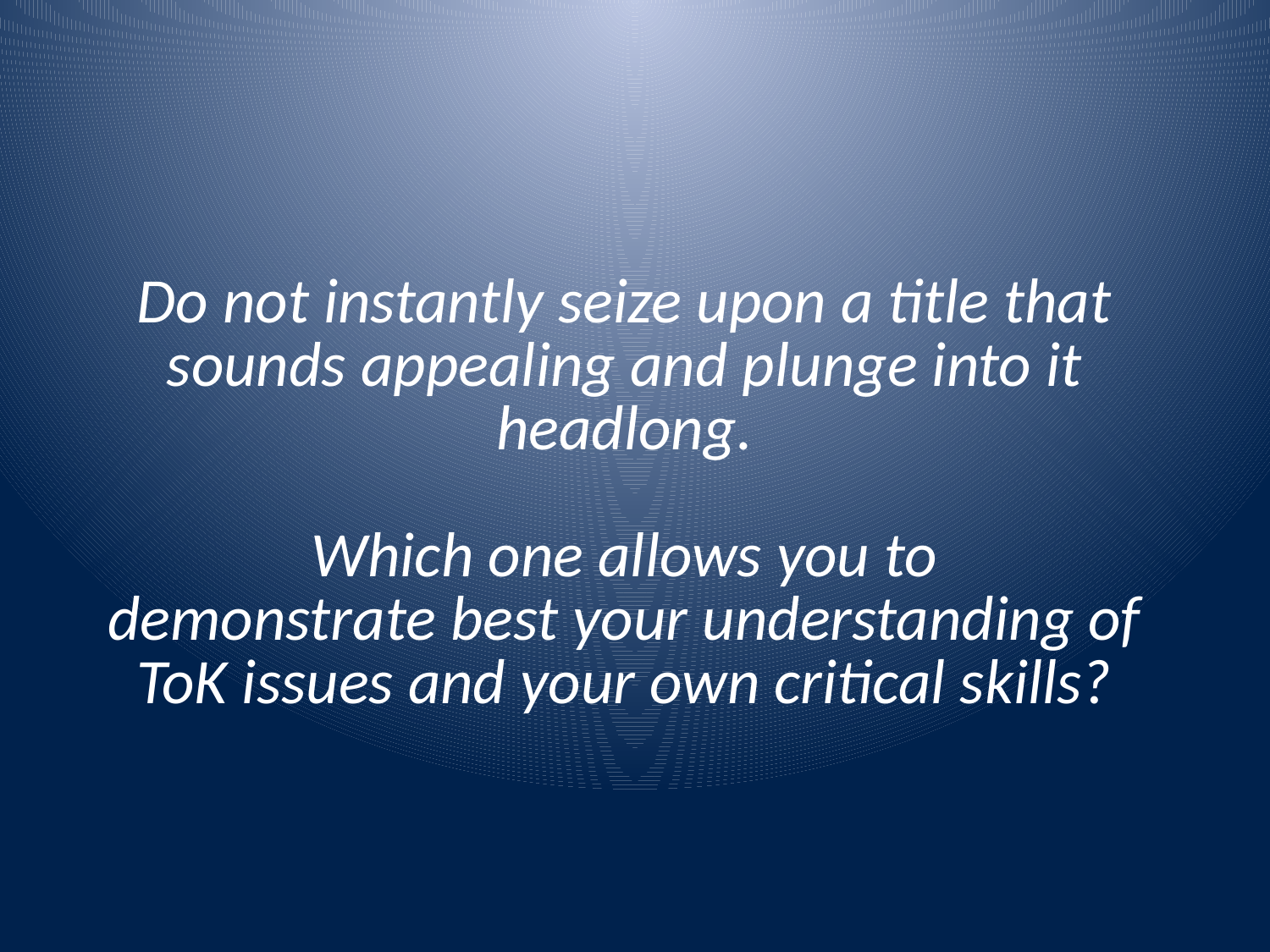

# Do not instantly seize upon a title that sounds appealing and plunge into it headlong. Which one allows you to demonstrate best your understanding of ToK issues and your own critical skills?